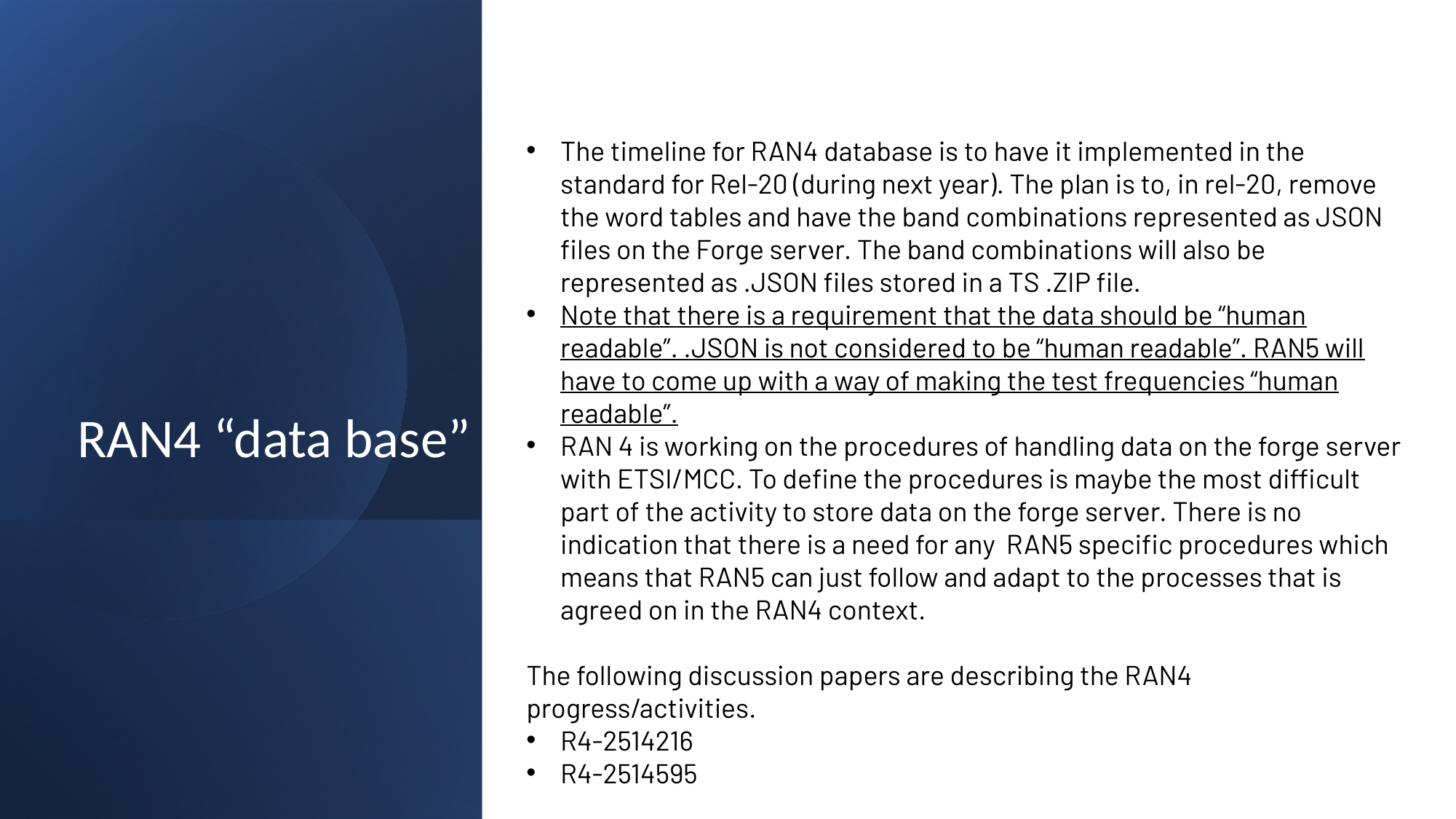

# RAN4 “data base”

The timeline for RAN4 database is to have it implemented in the standard for Rel-20 (during next year). The plan is to, in rel-20, remove the word tables and have the band combinations represented as JSON files on the Forge server. The band combinations will also be represented as .JSON files stored in a TS .ZIP file.
Note that there is a requirement that the data should be “human readable”. .JSON is not considered to be “human readable”. RAN5 will have to come up with a way of making the test frequencies “human readable”.
RAN 4 is working on the procedures of handling data on the forge server with ETSI/MCC. To define the procedures is maybe the most difficult part of the activity to store data on the forge server. There is no indication that there is a need for any  RAN5 specific procedures which means that RAN5 can just follow and adapt to the processes that is agreed on in the RAN4 context.

The following discussion papers are describing the RAN4 progress/activities.
R4-2514216
R4-2514595